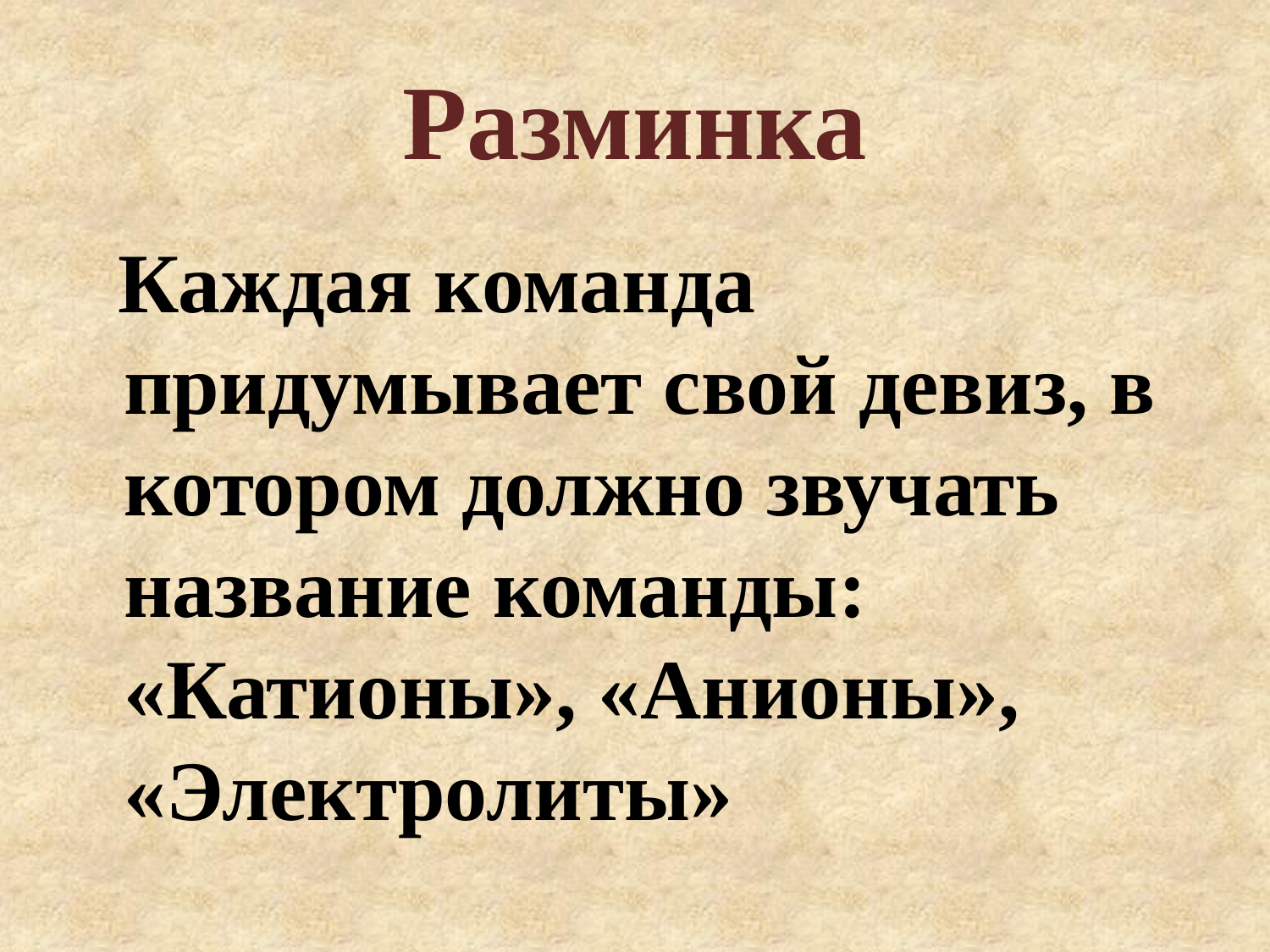

# Разминка
  Каждая команда придумывает свой девиз, в котором должно звучать название команды: «Катионы», «Анионы», «Электролиты»